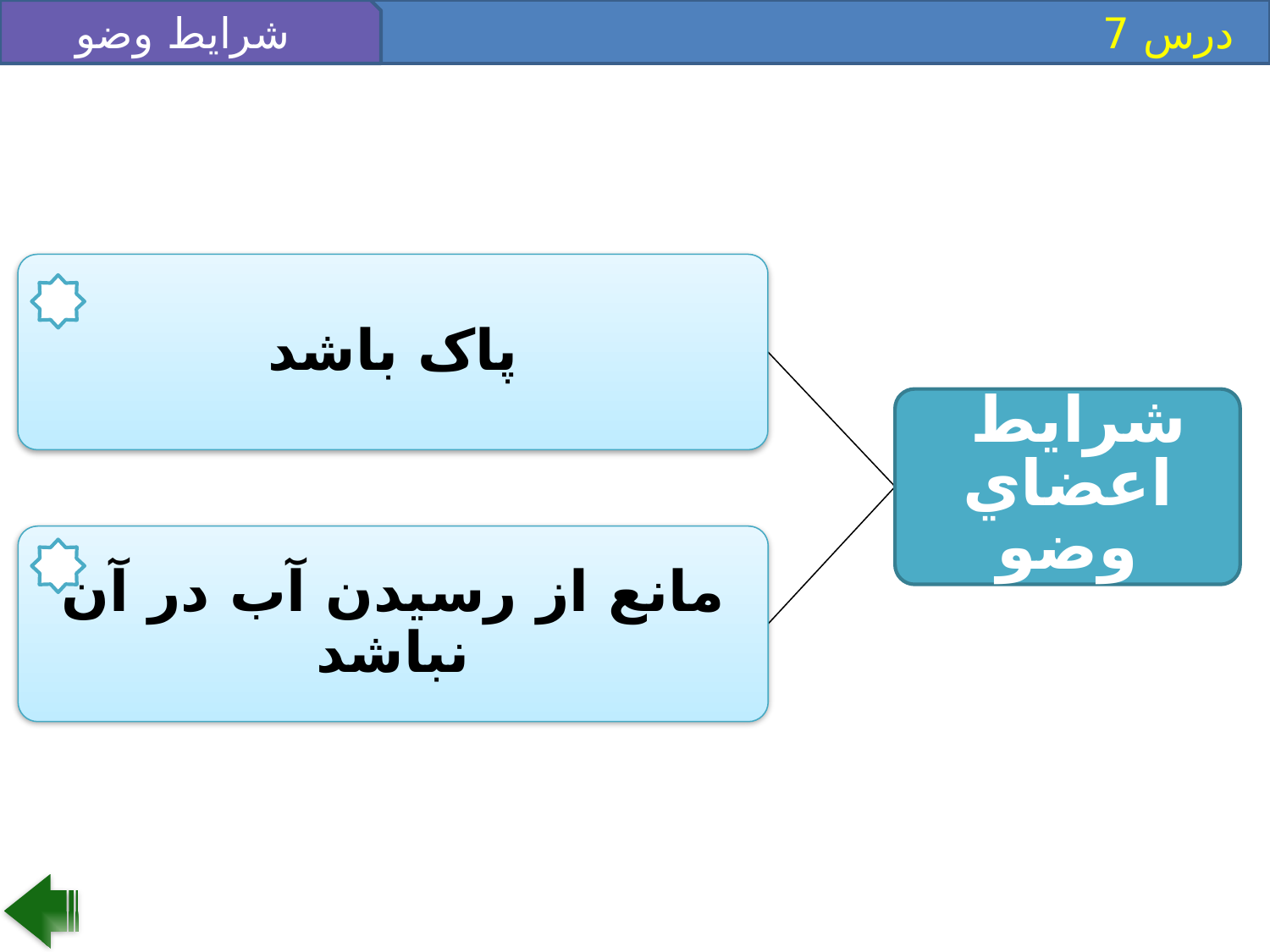

شرايط وضو
 درس 7
پاک باشد

شرايط
اعضاي وضو
مانع از رسيدن آب در آن نباشد